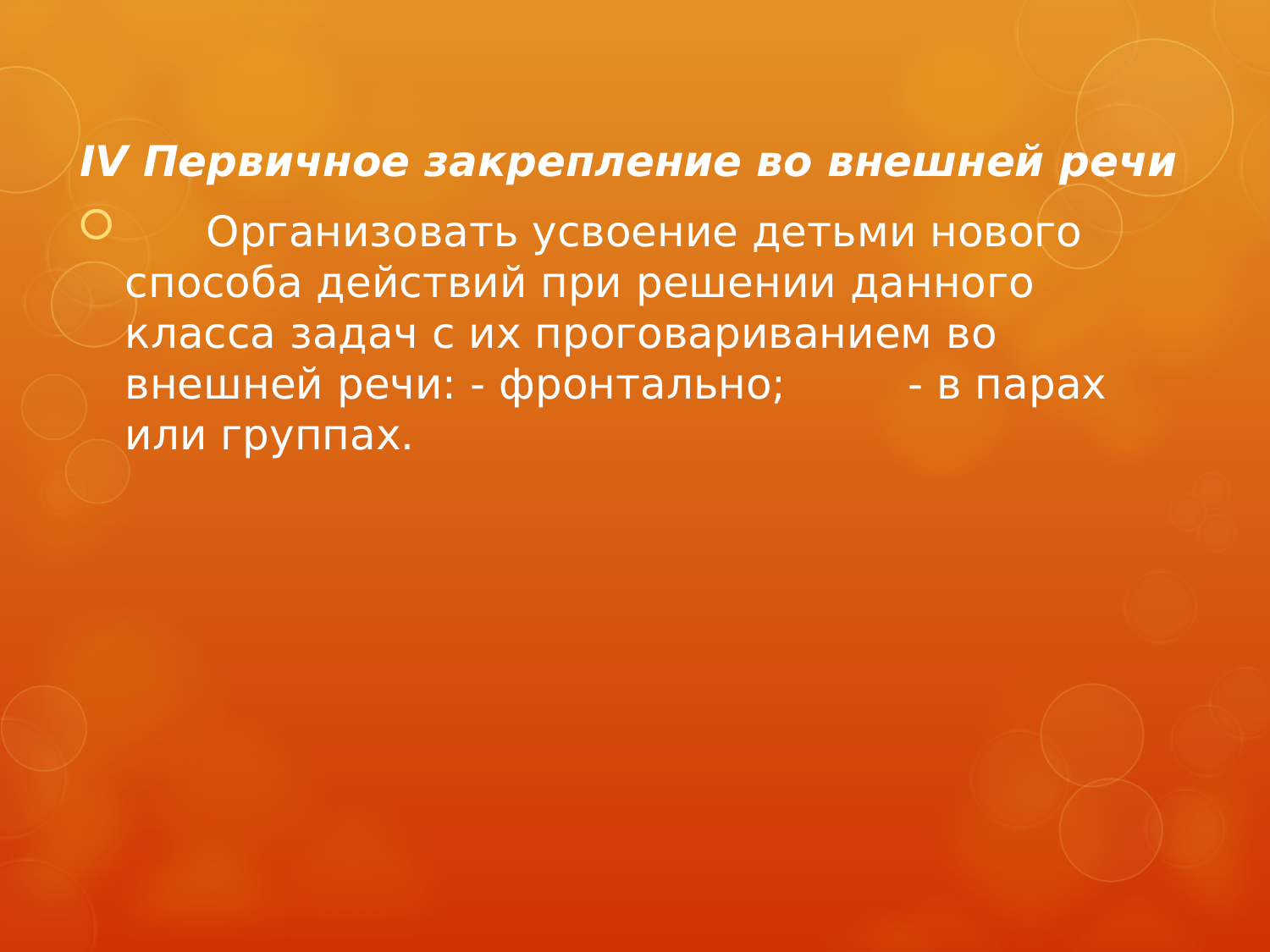

IV Первичное закрепление во внешней речи
      Организовать усвоение детьми нового способа действий при решении данного класса задач с их проговариванием во внешней речи: - фронтально;         - в парах или группах.